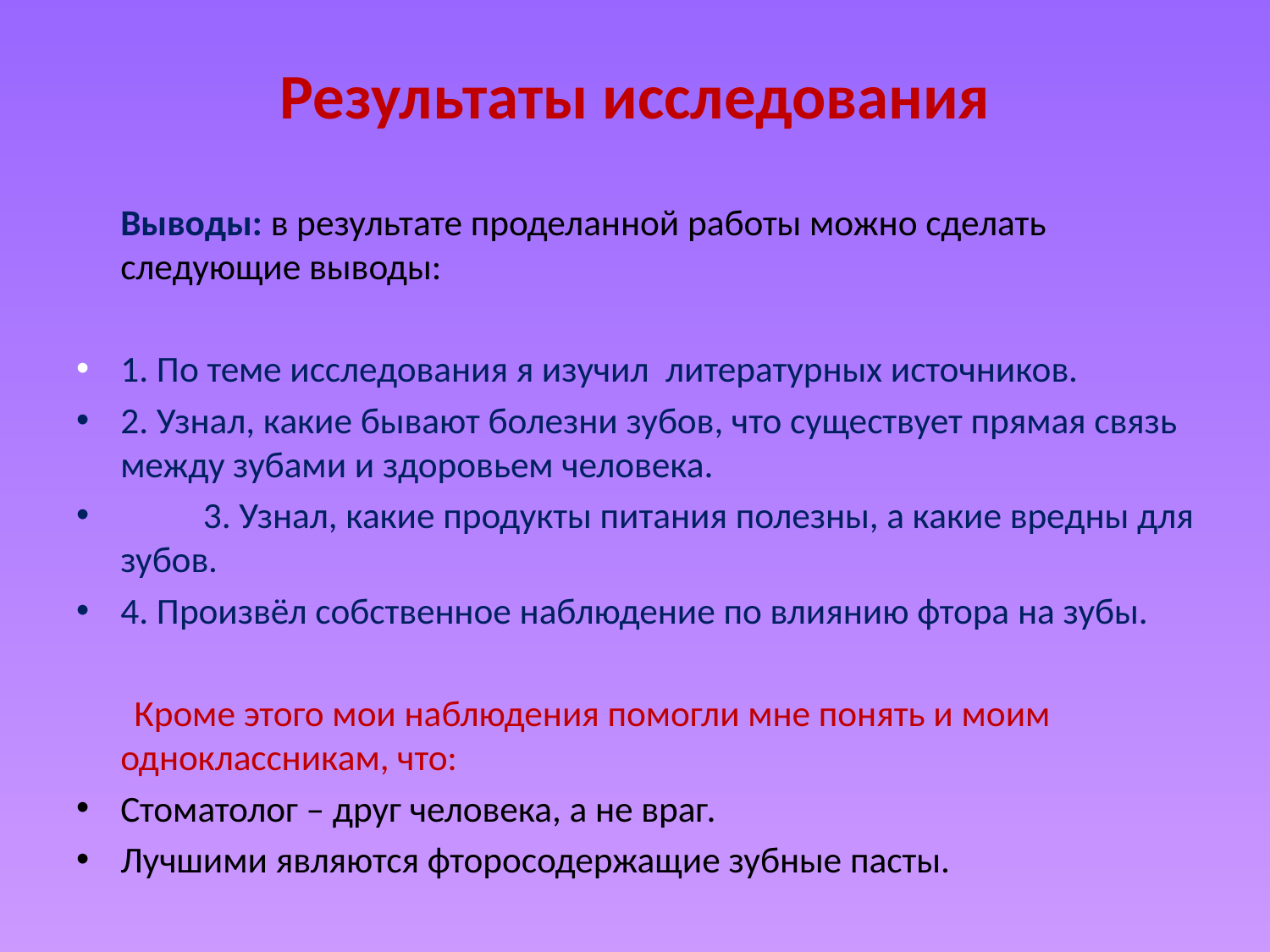

# Результаты исследования
Выводы: в результате проделанной работы можно сделать следующие выводы:

	1. По теме исследования я изучил  литературных источников.
	2. Узнал, какие бывают болезни зубов, что существует прямая связь между зубами и здоровьем человека.
          3. Узнал, какие продукты питания полезны, а какие вредны для зубов.
	4. Произвёл собственное наблюдение по влиянию фтора на зубы.

       Кроме этого мои наблюдения помогли мне понять и моим одноклассникам, что:
Стоматолог – друг человека, а не враг.
Лучшими являются фторосодержащие зубные пасты.